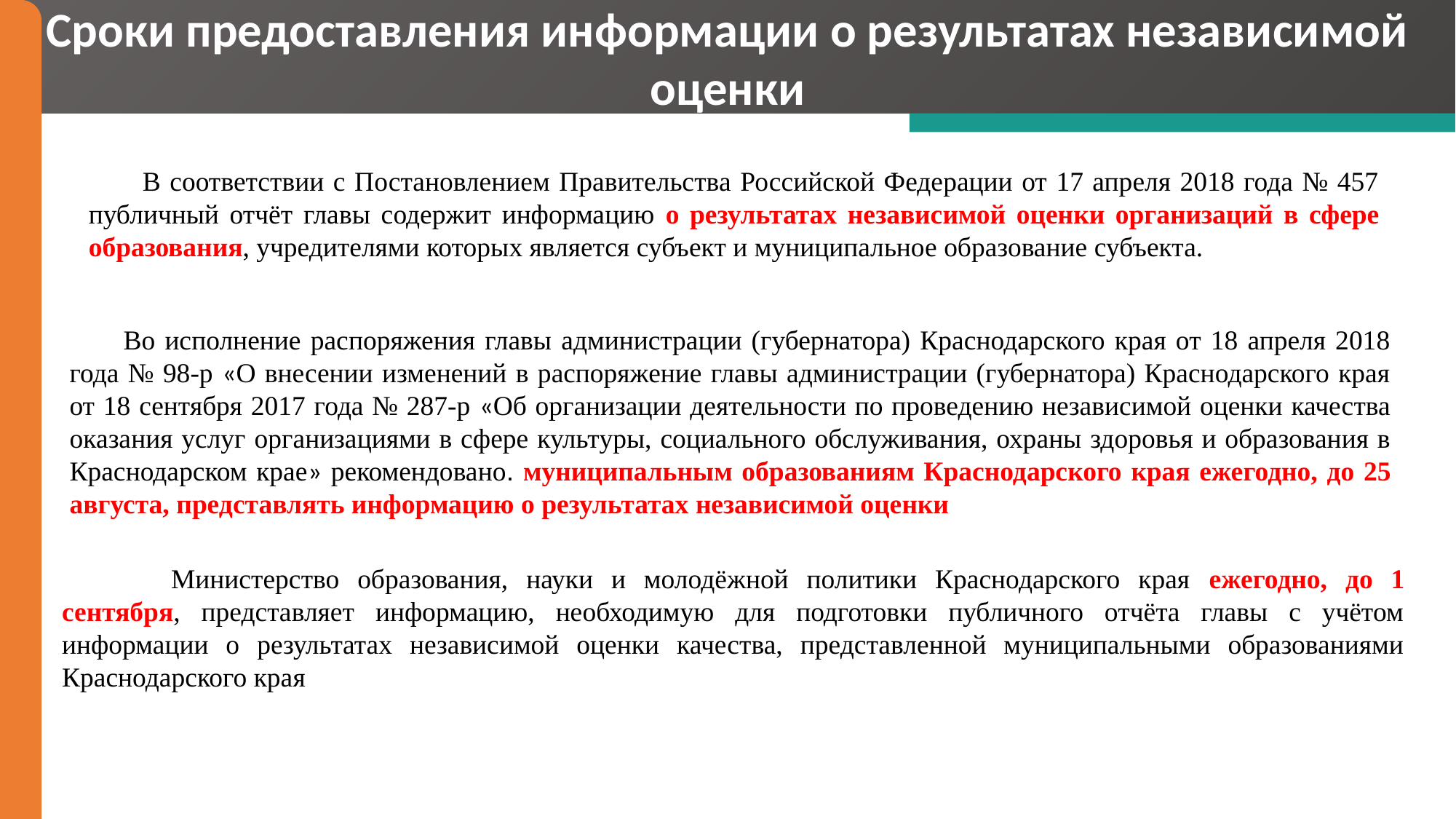

Сроки предоставления информации о результатах независимой оценки

В соответствии с Постановлением Правительства Российской Федерации от 17 апреля 2018 года № 457 публичный отчёт главы содержит информацию о результатах независимой оценки организаций в сфере образования, учредителями которых является субъект и муниципальное образование субъекта.
Во исполнение распоряжения главы администрации (губернатора) Краснодарского края от 18 апреля 2018 года № 98-р «О внесении изменений в распоряжение главы администрации (губернатора) Краснодарского края от 18 сентября 2017 года № 287-р «Об организации деятельности по проведению независимой оценки качества оказания услуг организациями в сфере культуры, социального обслуживания, охраны здоровья и образования в Краснодарском крае» рекомендовано. муниципальным образованиям Краснодарского края ежегодно, до 25 августа, представлять информацию о результатах независимой оценки

	Министерство образования, науки и молодёжной политики Краснодарского края ежегодно, до 1 сентября, представляет информацию, необходимую для подготовки публичного отчёта главы с учётом информации о результатах независимой оценки качества, представленной муниципальными образованиями Краснодарского края